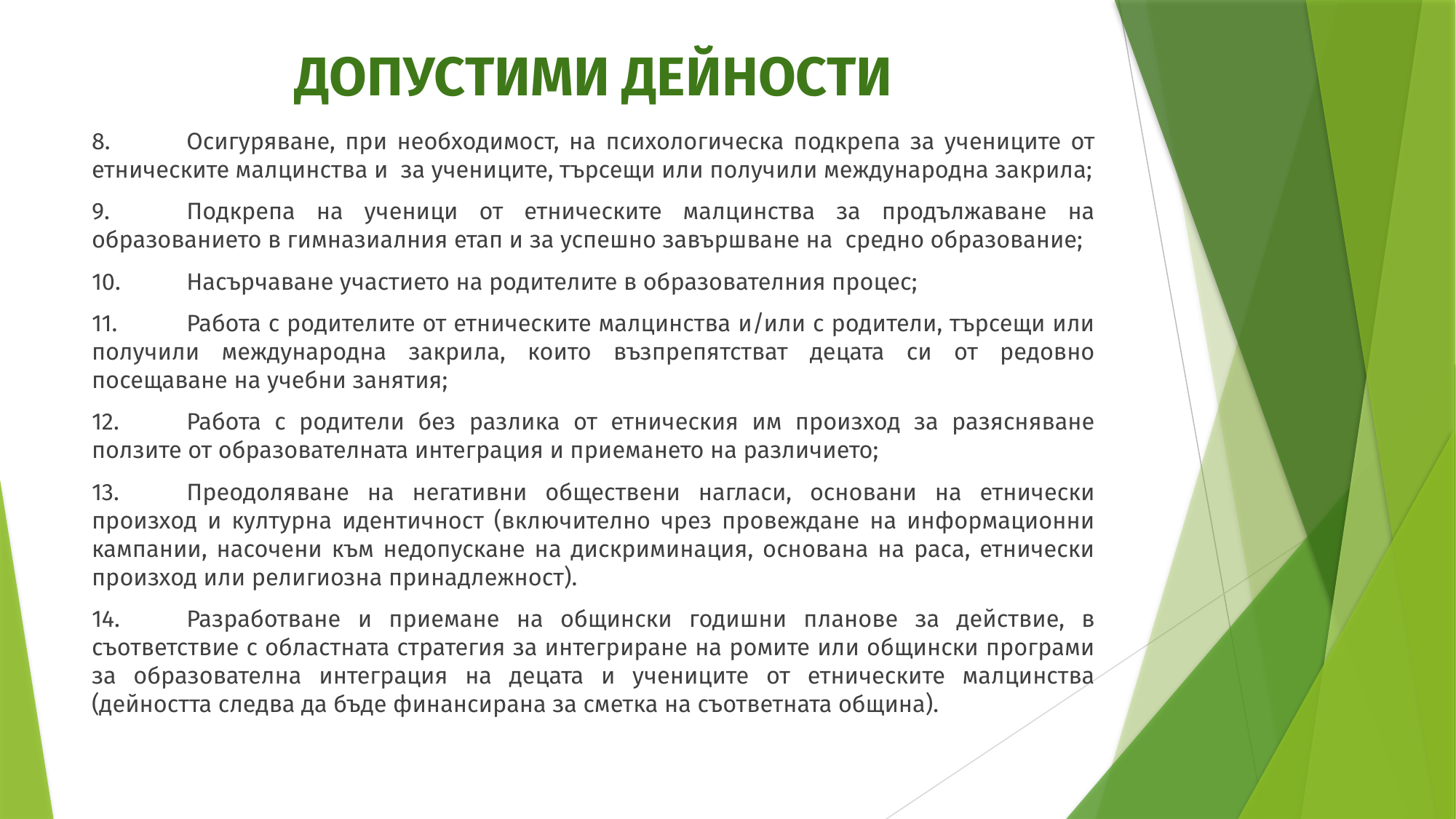

# ДОПУСТИМИ ДЕЙНОСТИ
8.	Осигуряване, при необходимост, на психологическа подкрепа за учениците от етническите малцинства и  за учениците, търсещи или получили международна закрила;
9.	Подкрепа на ученици от етническите малцинства за продължаване на образованието в гимназиалния етап и за успешно завършване на  средно образование;
10.	Насърчаване участието на родителите в образователния процес;
11.	Работа с родителите от етническите малцинства и/или с родители, търсещи или получили международна закрила, които възпрепятстват децата си от редовно посещаване на учебни занятия;
12.	Работа с родители без разлика от етническия им произход за разясняване ползите от образователната интеграция и приемането на различието;
13.	Преодоляване на негативни обществени нагласи, основани на етнически произход и културна идентичност (включително чрез провеждане на информационни кампании, насочени към недопускане на дискриминация, основана на раса, етнически произход или религиозна принадлежност).
14.	Разработване и приемане на общински годишни планове за действие, в съответствие с областната стратегия за интегриране на ромите или общински програми за образователна интеграция на децата и учениците от етническите малцинства (дейността следва да бъде финансирана за сметка на съответната община).